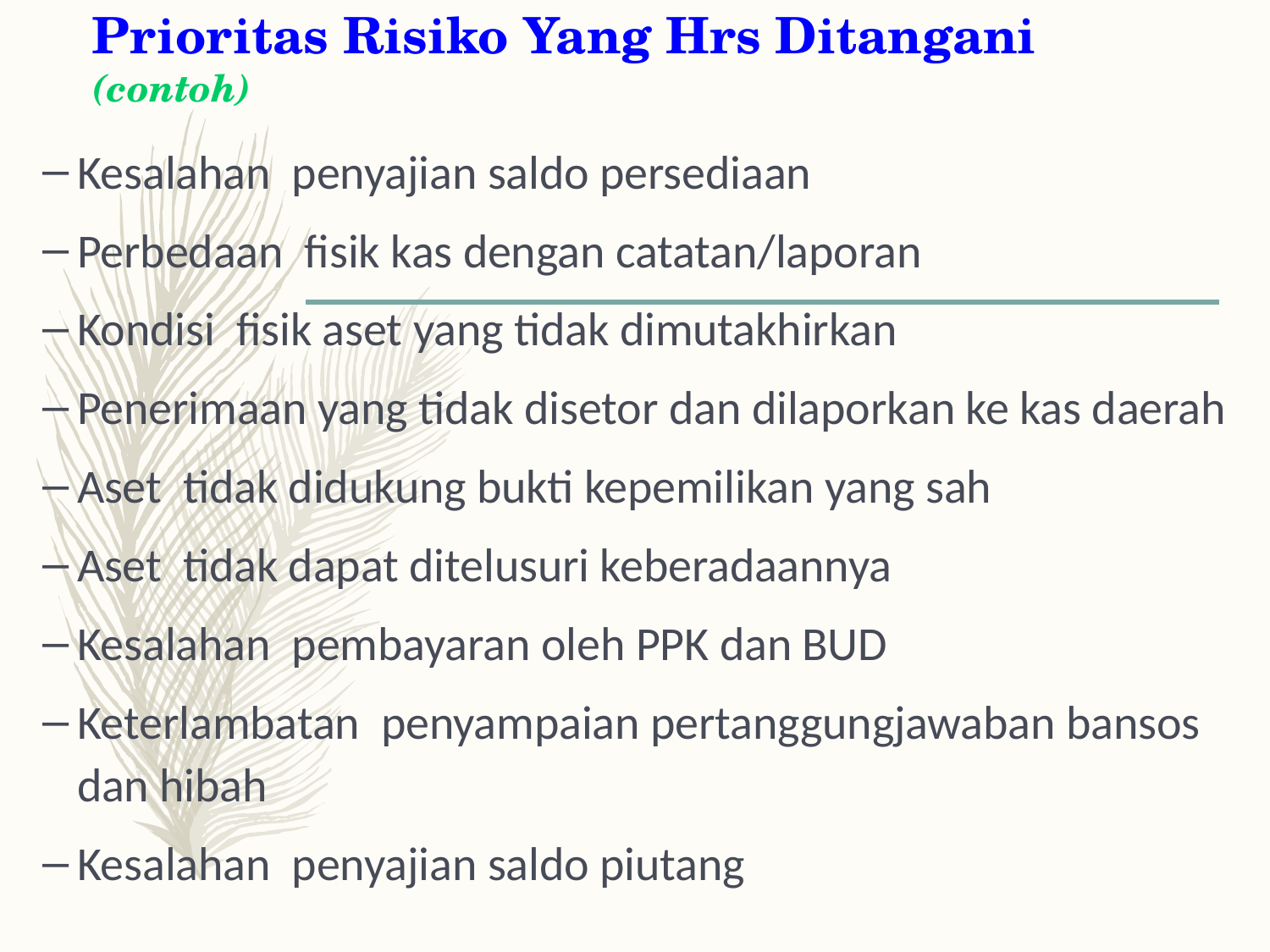

# Prioritas Risiko Yang Hrs Ditangani  (contoh)
Kesalahan  penyajian saldo persediaan
Perbedaan  fisik kas dengan catatan/laporan
Kondisi  fisik aset yang tidak dimutakhirkan
Penerimaan yang tidak disetor dan dilaporkan ke kas daerah
Aset  tidak didukung bukti kepemilikan yang sah
Aset  tidak dapat ditelusuri keberadaannya
Kesalahan  pembayaran oleh PPK dan BUD
Keterlambatan  penyampaian pertanggungjawaban bansos dan hibah
Kesalahan  penyajian saldo piutang